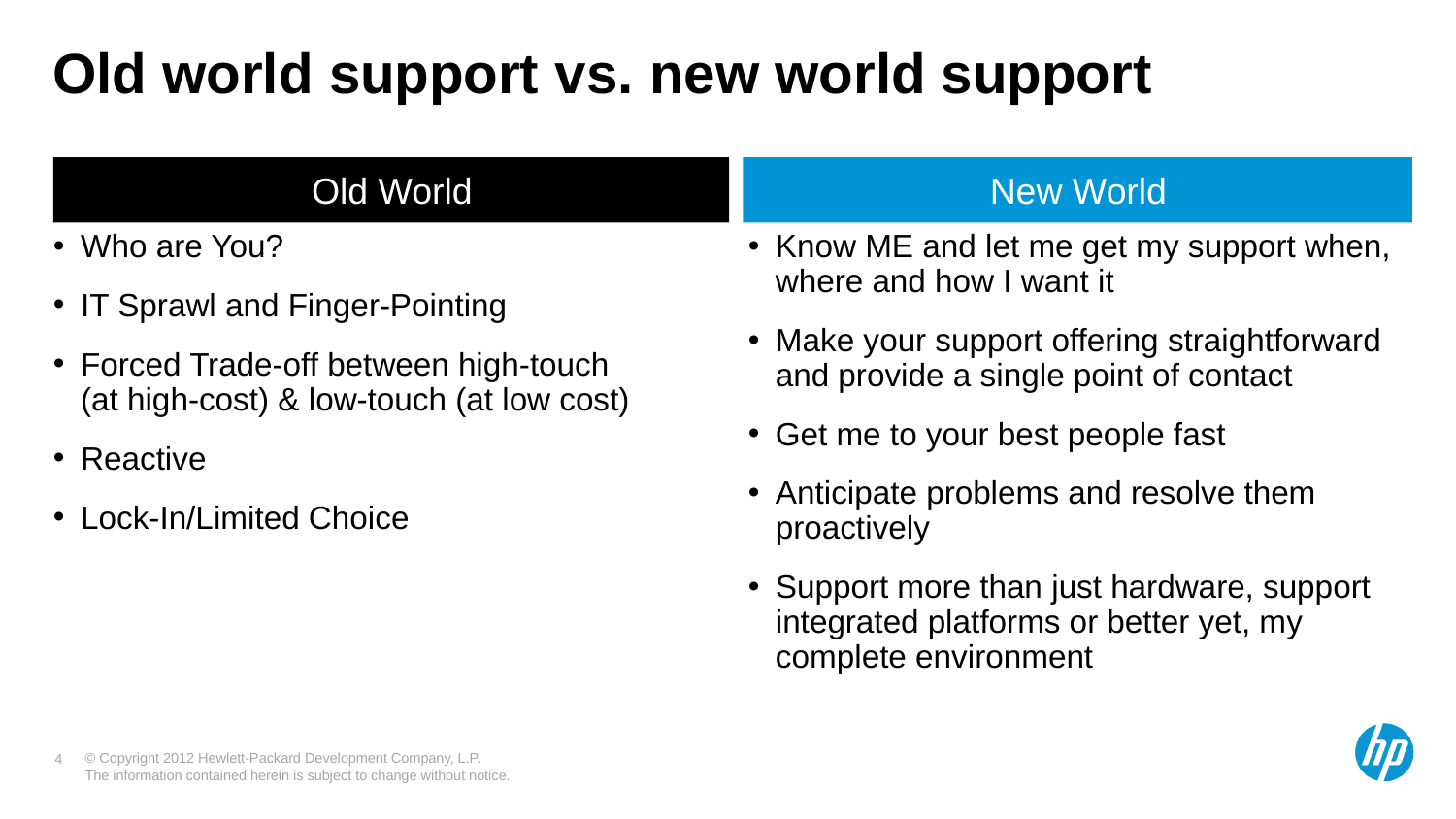

Old World
New World
# Old world support vs. new world support
Who are You?
IT Sprawl and Finger-Pointing
Forced Trade-off between high-touch
(at high-cost) & low-touch (at low cost)
Reactive
Lock-In/Limited Choice
Know ME and let me get my support when, where and how I want it
Make your support offering straightforward and provide a single point of contact
Get me to your best people fast
Anticipate problems and resolve them proactively
Support more than just hardware, support integrated platforms or better yet, my complete environment